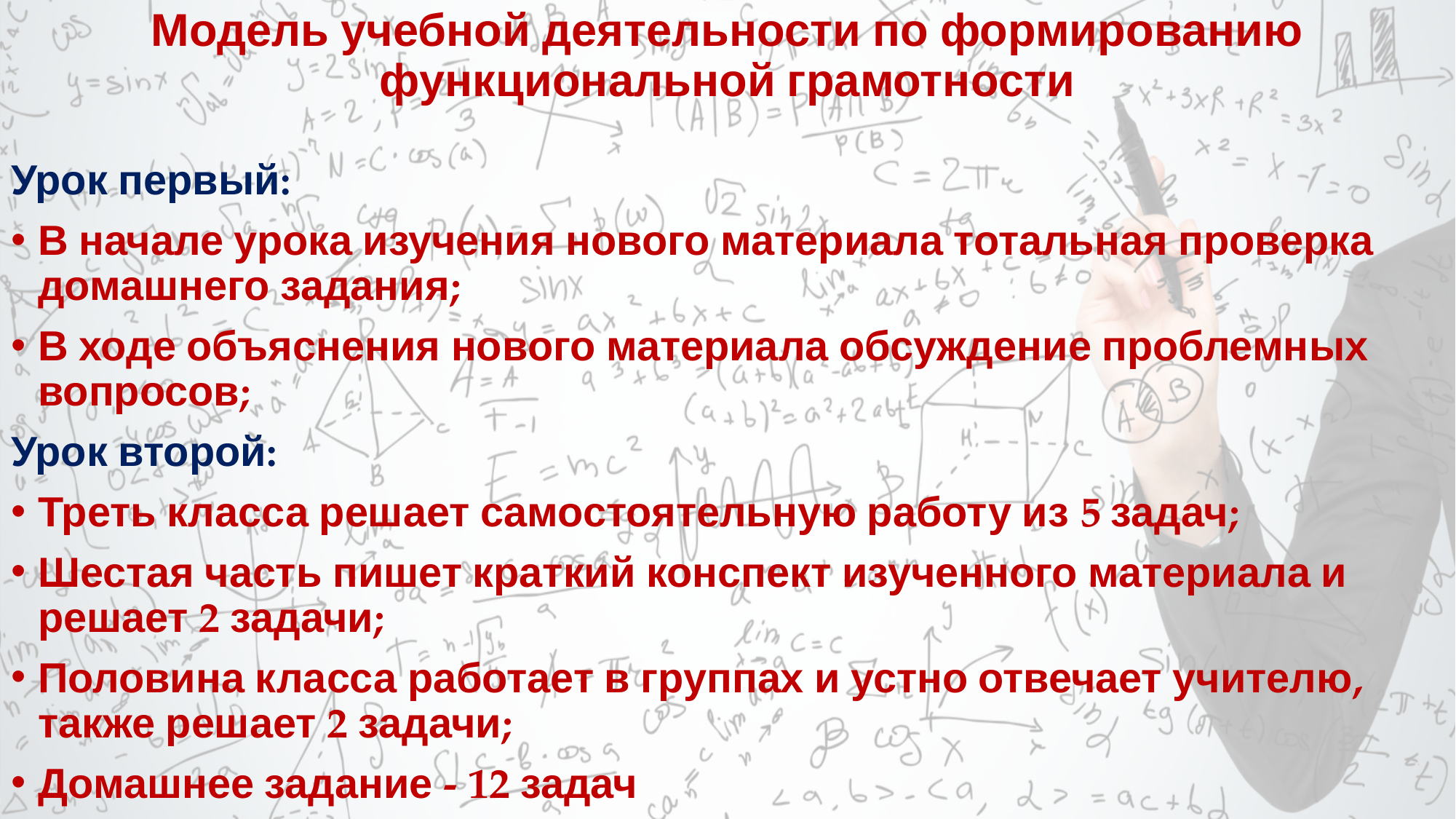

# Модель учебной деятельности по формированию функциональной грамотности
Урок первый:
В начале урока изучения нового материала тотальная проверка домашнего задания;
В ходе объяснения нового материала обсуждение проблемных вопросов;
Урок второй:
Треть класса решает самостоятельную работу из 5 задач;
Шестая часть пишет краткий конспект изученного материала и решает 2 задачи;
Половина класса работает в группах и устно отвечает учителю, также решает 2 задачи;
Домашнее задание - 12 задач